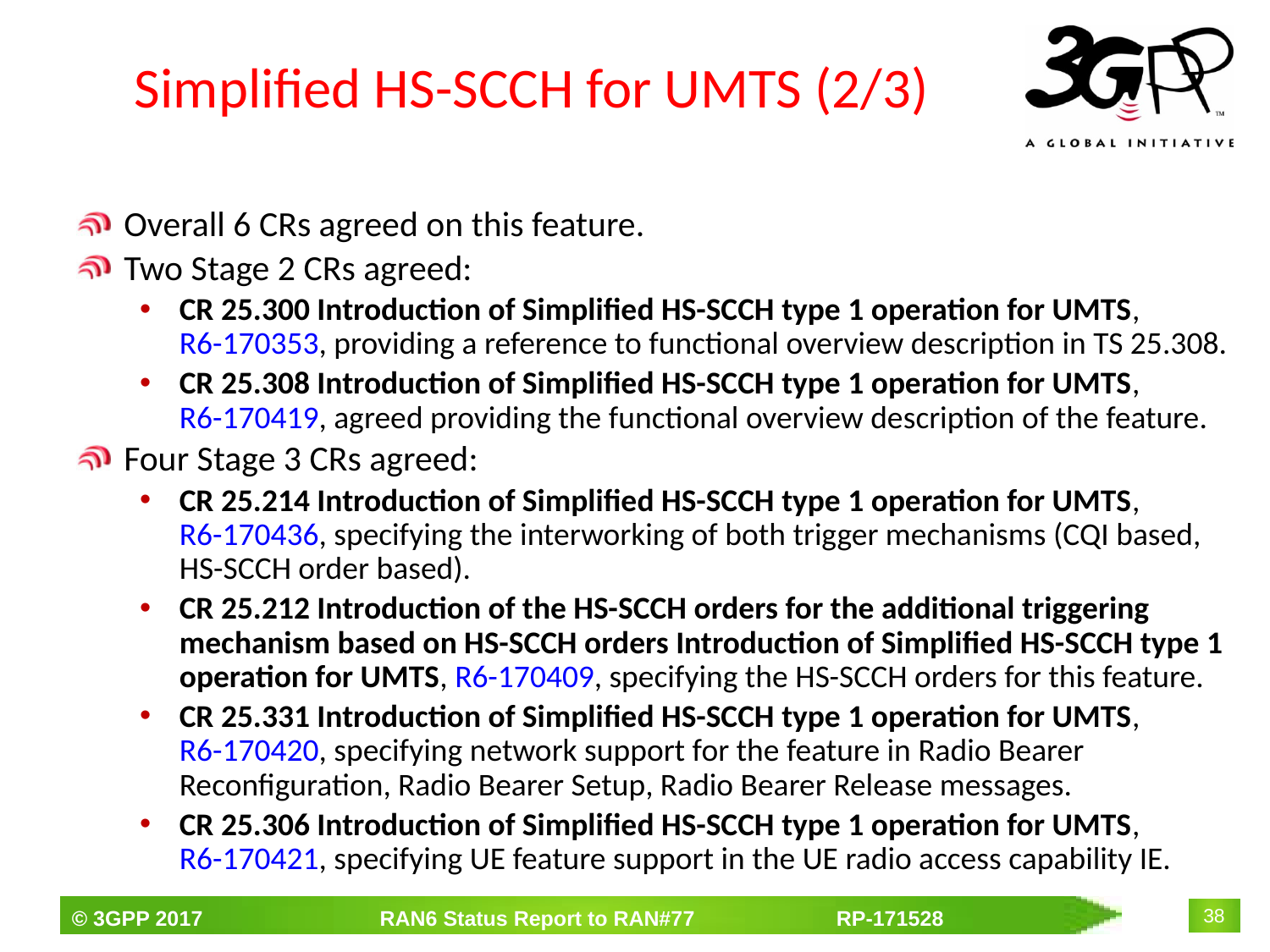

# Simplified HS-SCCH for UMTS (2/3)
Overall 6 CRs agreed on this feature.
Two Stage 2 CRs agreed:
CR 25.300 Introduction of Simplified HS-SCCH type 1 operation for UMTS,           R6-170353, providing a reference to functional overview description in TS 25.308.
CR 25.308 Introduction of Simplified HS-SCCH type 1 operation for UMTS,            R6-170419, agreed providing the functional overview description of the feature.
Four Stage 3 CRs agreed:
CR 25.214 Introduction of Simplified HS-SCCH type 1 operation for UMTS,           R6-170436, specifying the interworking of both trigger mechanisms (CQI based, HS-SCCH order based).
CR 25.212 Introduction of the HS-SCCH orders for the additional triggering mechanism based on HS-SCCH orders Introduction of Simplified HS-SCCH type 1 operation for UMTS, R6-170409, specifying the HS-SCCH orders for this feature.
CR 25.331 Introduction of Simplified HS-SCCH type 1 operation for UMTS,           R6-170420, specifying network support for the feature in Radio Bearer Reconfiguration, Radio Bearer Setup, Radio Bearer Release messages.
CR 25.306 Introduction of Simplified HS-SCCH type 1 operation for UMTS,           R6-170421, specifying UE feature support in the UE radio access capability IE.